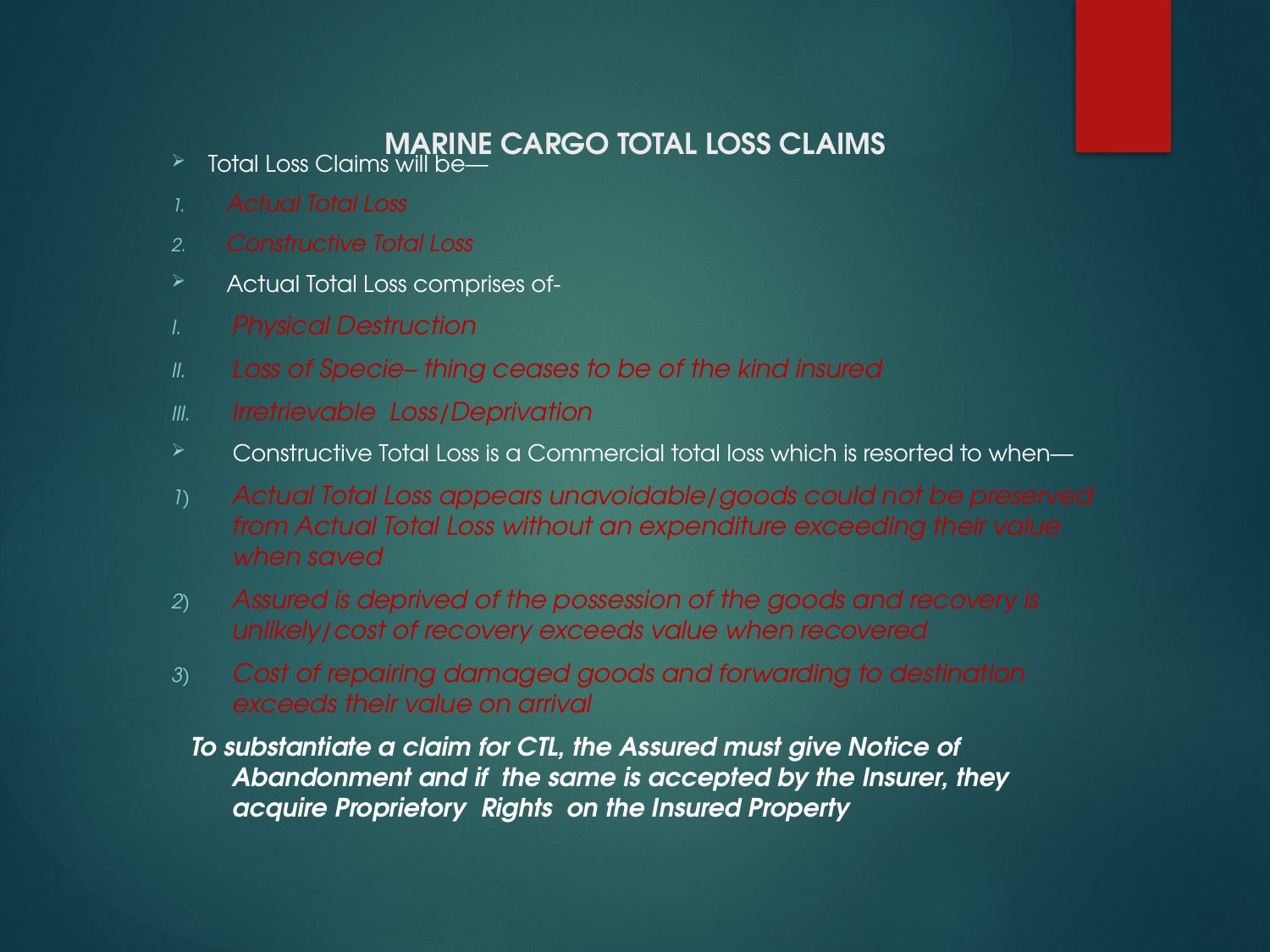

# MARINE CARGO TOTAL LOSS CLAIMS
Total Loss Claims will be—
Actual Total Loss
Constructive Total Loss
Actual Total Loss comprises of-
Physical Destruction
Loss of Specie– thing ceases to be of the kind insured
Irretrievable  Loss/Deprivation
Constructive Total Loss is a Commercial total loss which is resorted to when—
Actual Total Loss appears unavoidable/goods could not be preserved from Actual Total Loss without an expenditure exceeding their value when saved
Assured is deprived of the possession of the goods and recovery is unlikely/cost of recovery exceeds value when recovered
Cost of repairing damaged goods and forwarding to destination exceeds their value on arrival
   To substantiate a claim for CTL, the Assured must give Notice of Abandonment and if  the same is accepted by the Insurer, they acquire Proprietory  Rights  on the Insured Property